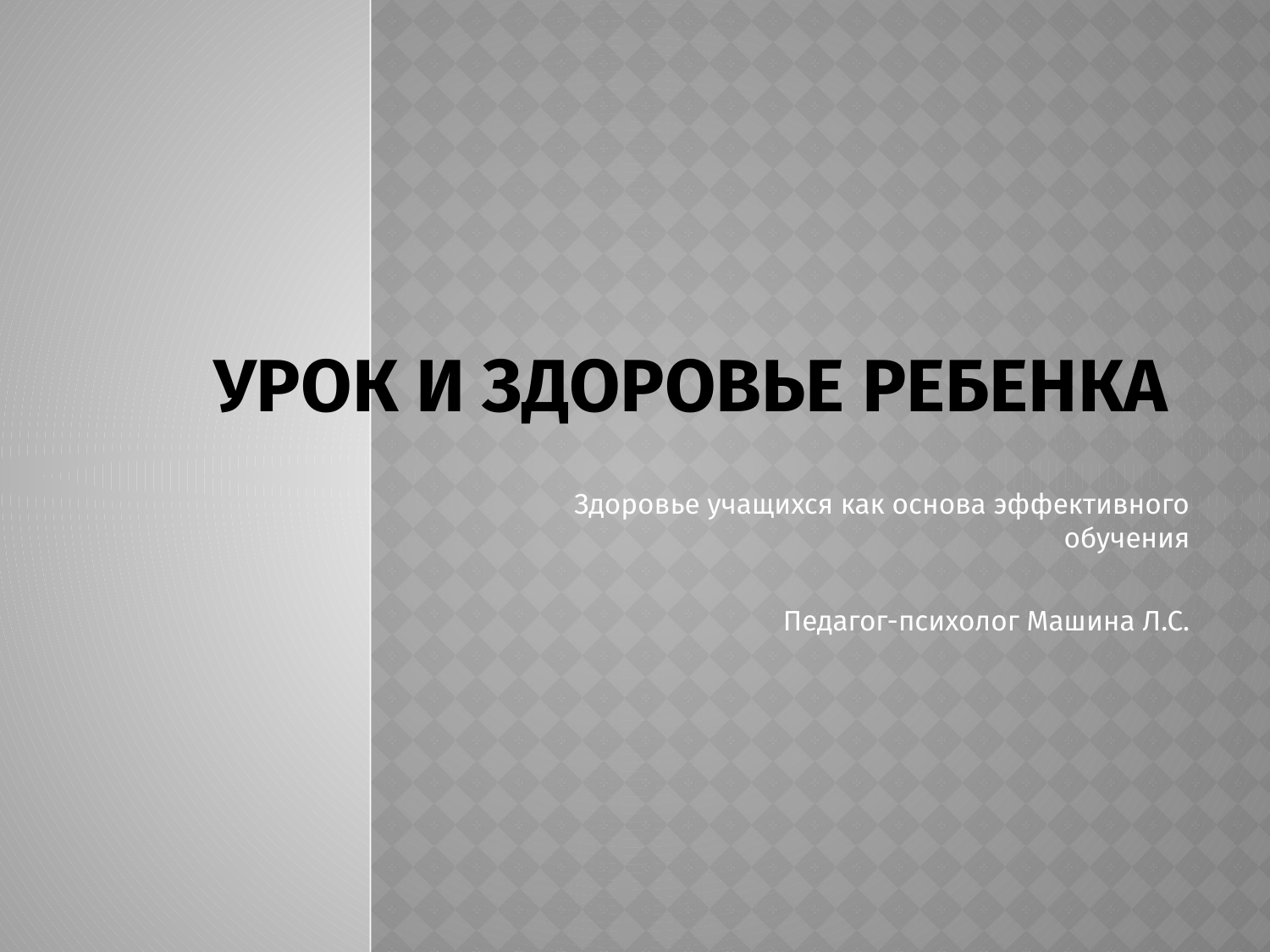

# Урок и здоровье ребенка
Здоровье учащихся как основа эффективного обучения

Педагог-психолог Машина Л.С.